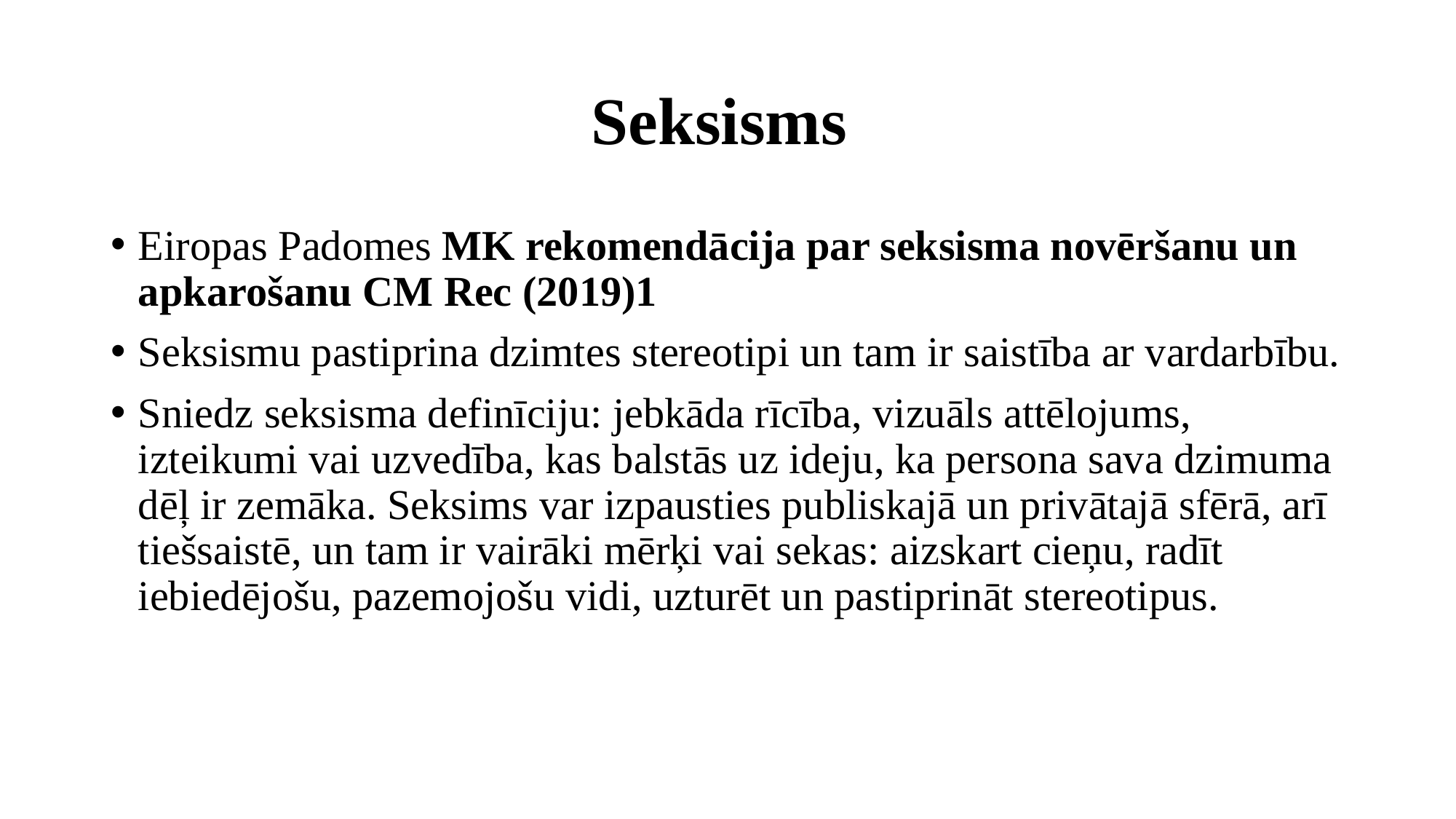

# Seksisms
Eiropas Padomes MK rekomendācija par seksisma novēršanu un apkarošanu CM Rec (2019)1
Seksismu pastiprina dzimtes stereotipi un tam ir saistība ar vardarbību.
Sniedz seksisma definīciju: jebkāda rīcība, vizuāls attēlojums, izteikumi vai uzvedība, kas balstās uz ideju, ka persona sava dzimuma dēļ ir zemāka. Seksims var izpausties publiskajā un privātajā sfērā, arī tiešsaistē, un tam ir vairāki mērķi vai sekas: aizskart cieņu, radīt iebiedējošu, pazemojošu vidi, uzturēt un pastiprināt stereotipus.